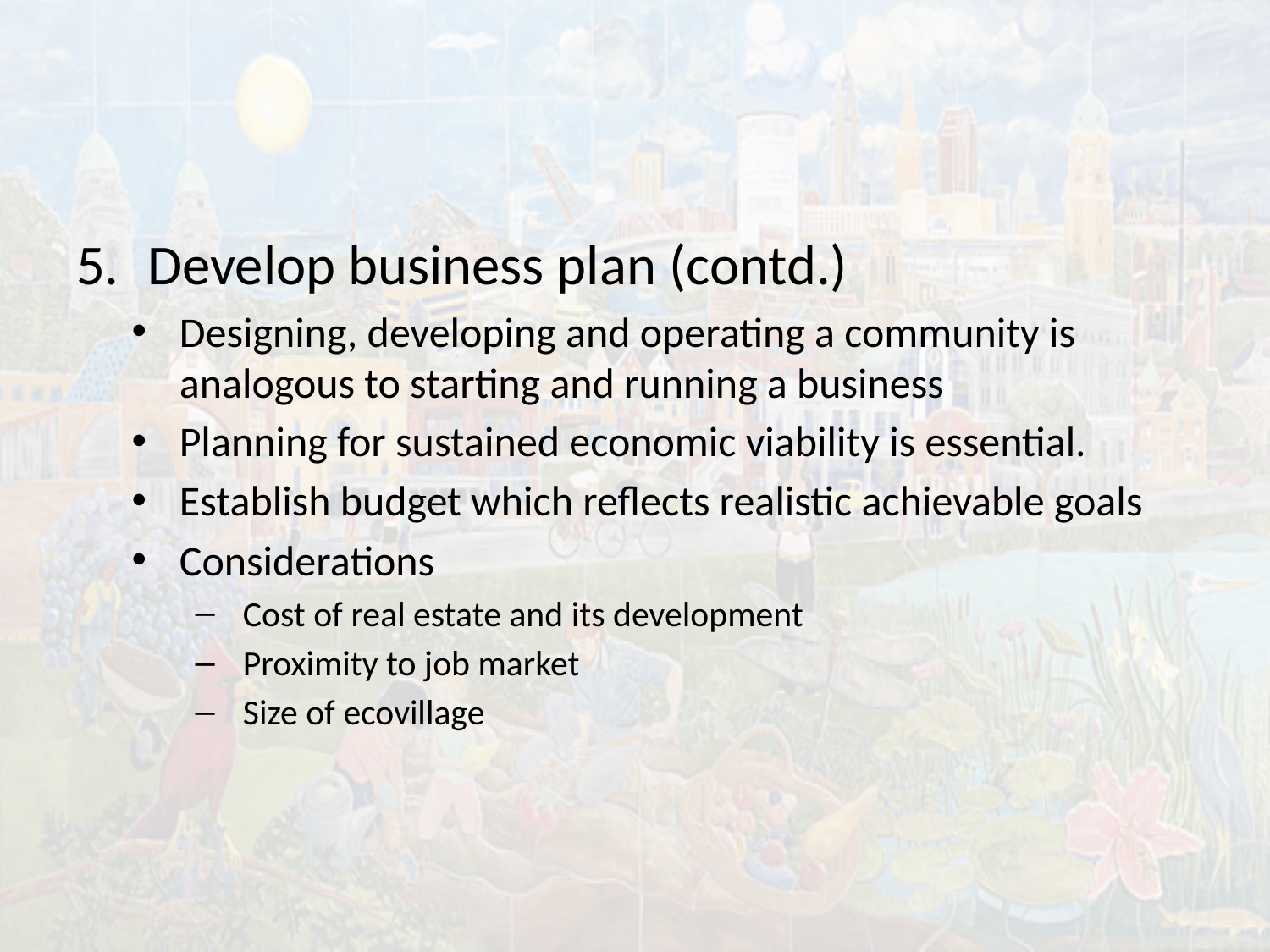

#
Develop business plan (contd.)
Designing, developing and operating a community is analogous to starting and running a business
Planning for sustained economic viability is essential.
Establish budget which reflects realistic achievable goals
Considerations
Cost of real estate and its development
Proximity to job market
Size of ecovillage